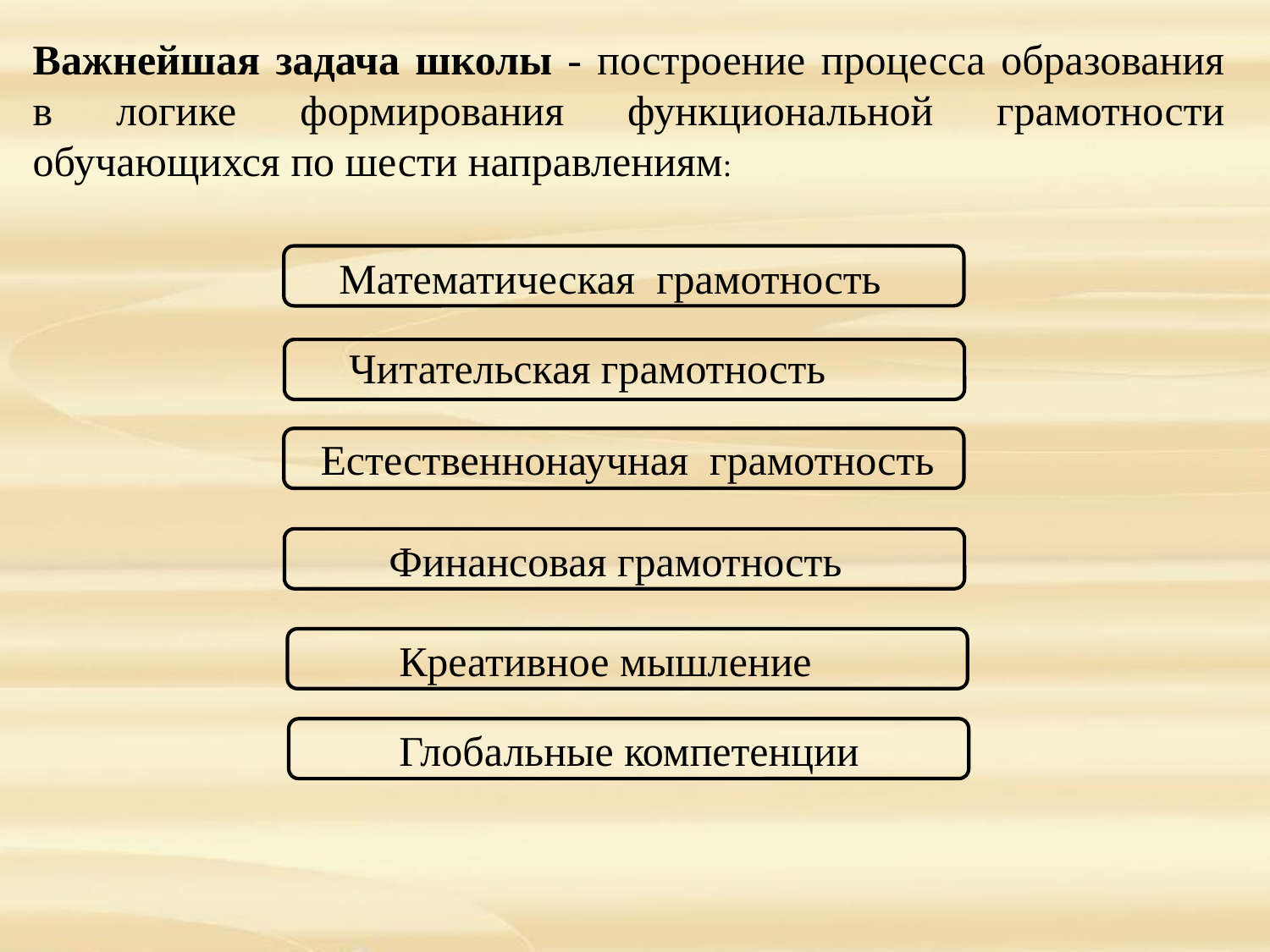

Важнейшая задача школы - построение процесса образования в логике формирования функциональной грамотности обучающихся по шести направлениям:

Математическая  грамотность

Читательская грамотность

Естественнонаучная  грамотность

Финансовая грамотность

Креативное мышление

Глобальные компетенции